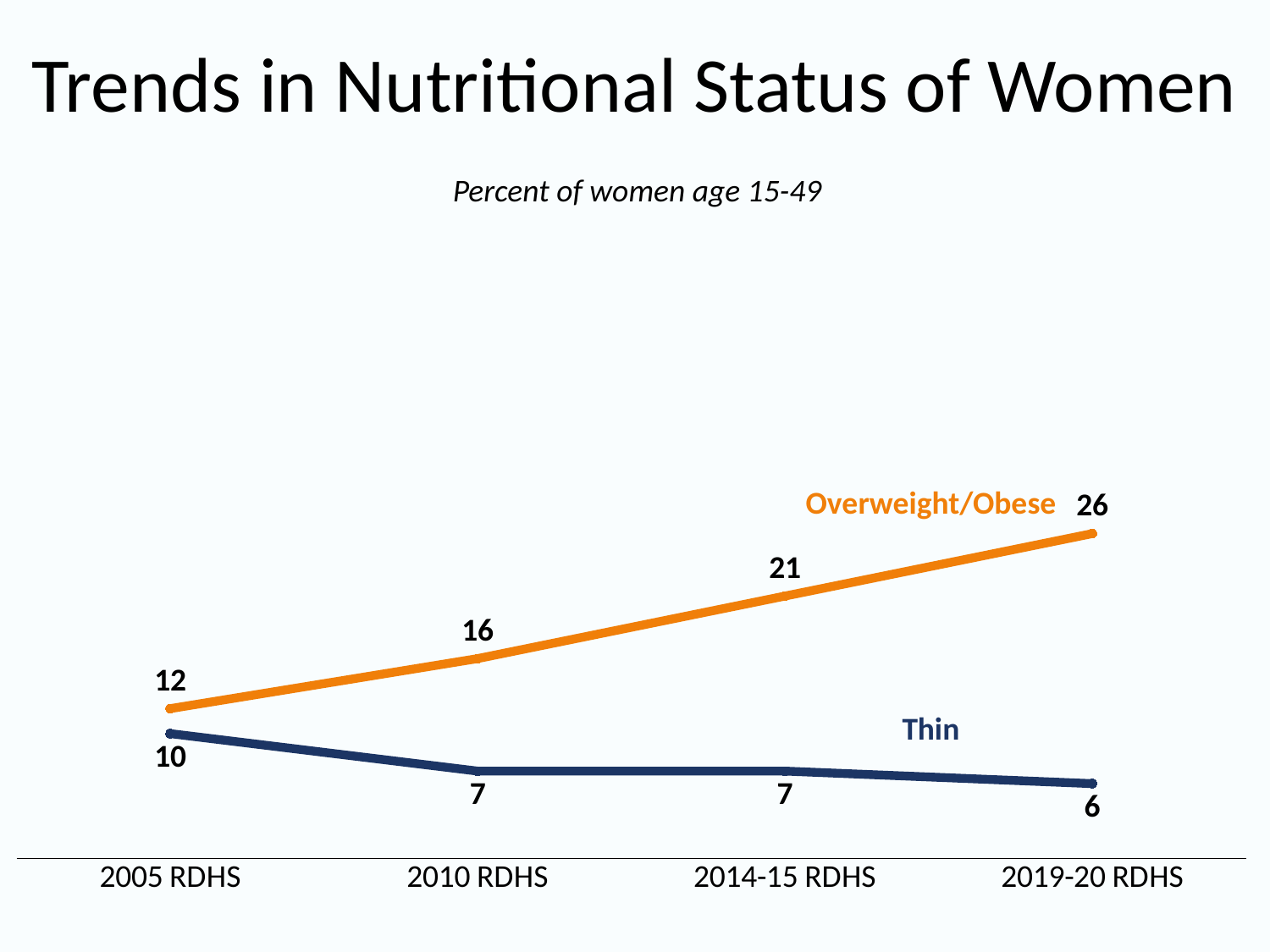

# Trends in Nutritional Status of Women
Percent of women age 15-49

### Chart

| Category | Overweight | Thin |
|---|---|---|
| 2005 RDHS | 12.0 | 10.0 |
| 2010 RDHS | 16.0 | 7.0 |
| 2014-15 RDHS | 21.0 | 7.0 |
| 2019-20 RDHS | 26.0 | 6.0 |
Overweight/Obese
Thin